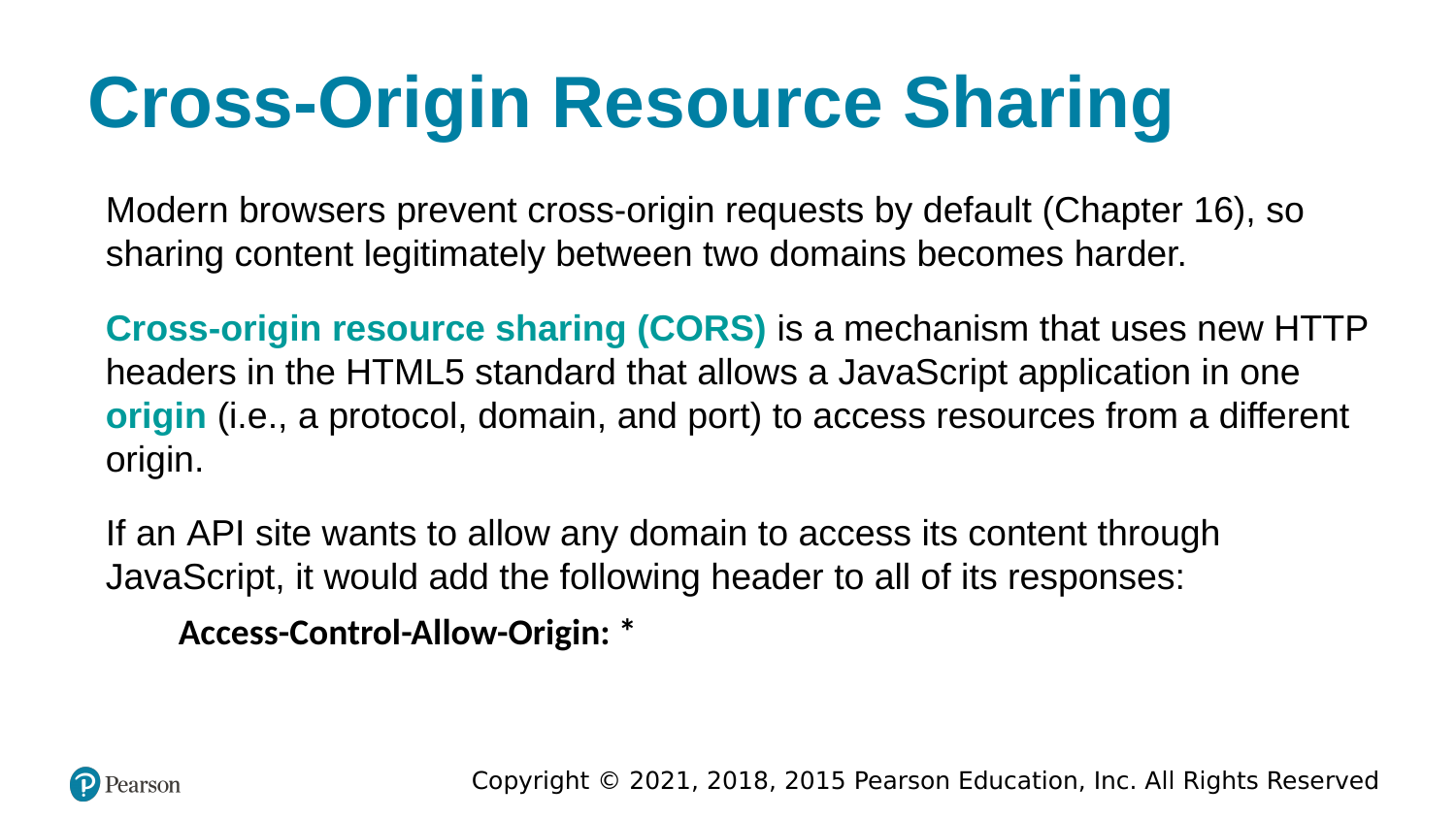

# Cross-Origin Resource Sharing
Modern browsers prevent cross-origin requests by default (Chapter 16), so sharing content legitimately between two domains becomes harder.
Cross-origin resource sharing (CORS) is a mechanism that uses new HTTP headers in the HTML5 standard that allows a JavaScript application in one origin (i.e., a protocol, domain, and port) to access resources from a different origin.
If an API site wants to allow any domain to access its content through JavaScript, it would add the following header to all of its responses:
Access-Control-Allow-Origin: *